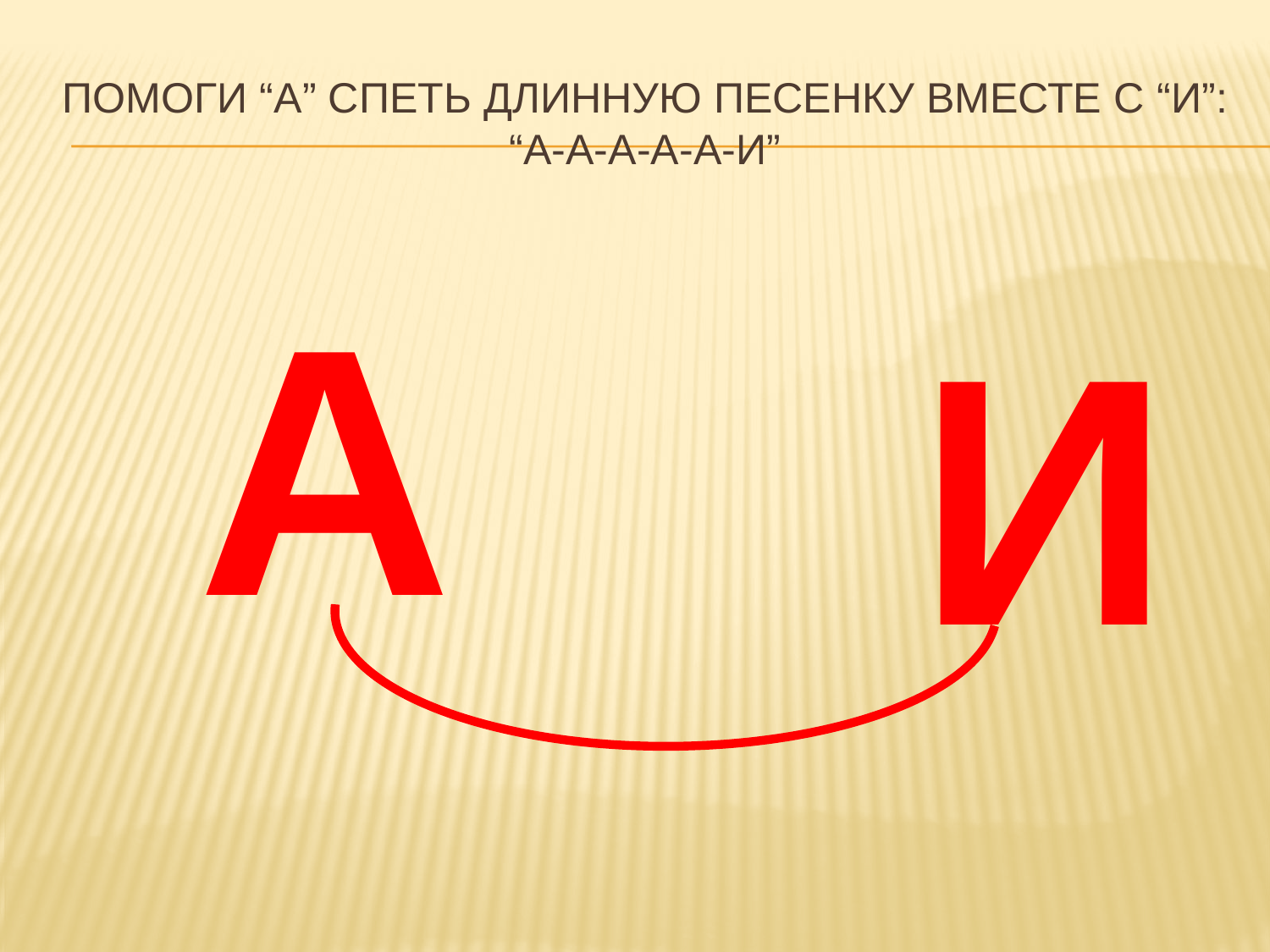

# Помоги “А” спеть длинную песенку вместе с “И”: “а-а-а-а-а-и”
А
И